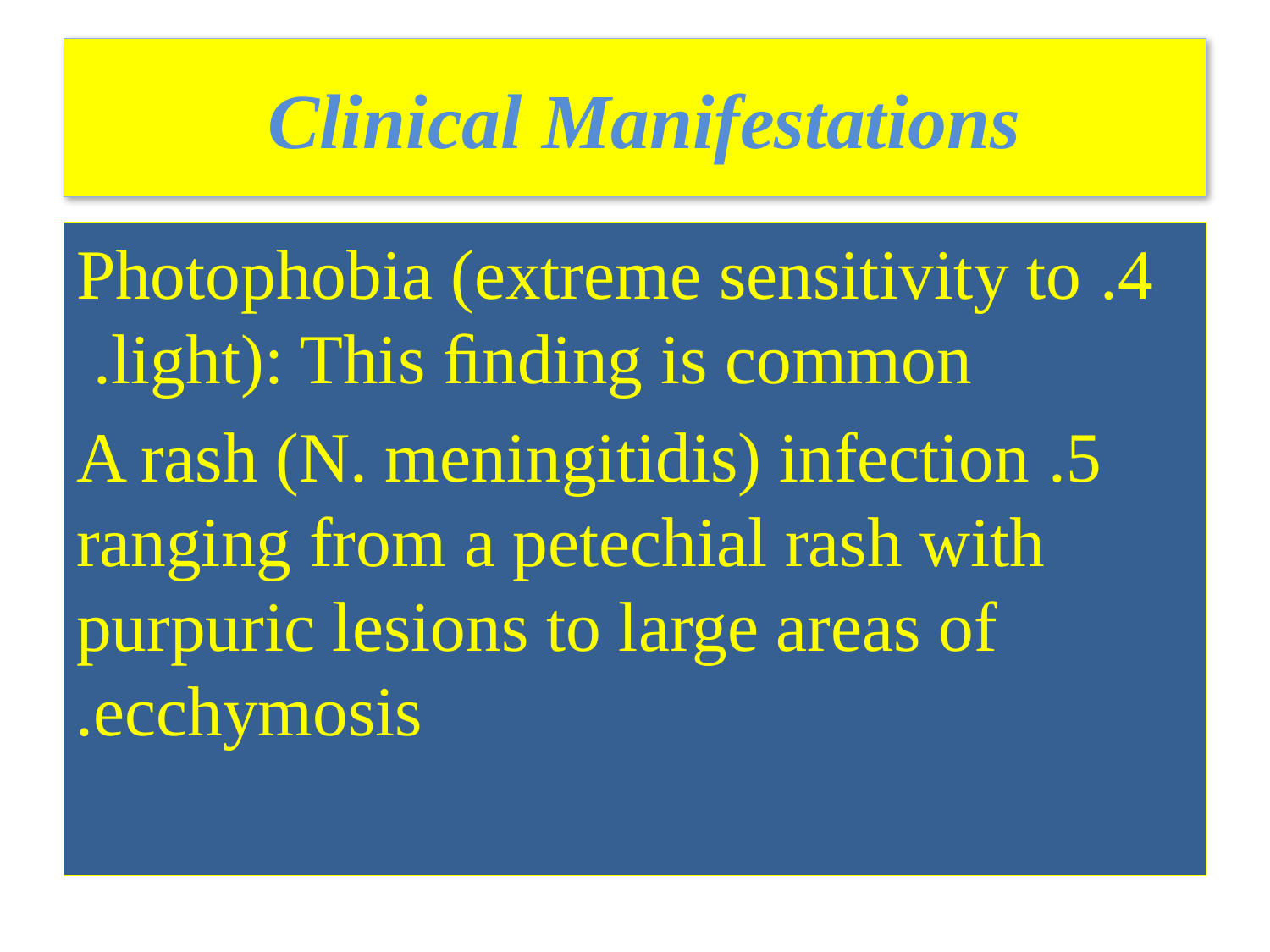

# Clinical Manifestations
4. Photophobia (extreme sensitivity to light): This ﬁnding is common.
5. A rash (N. meningitidis) infection ranging from a petechial rash with purpuric lesions to large areas of ecchymosis.